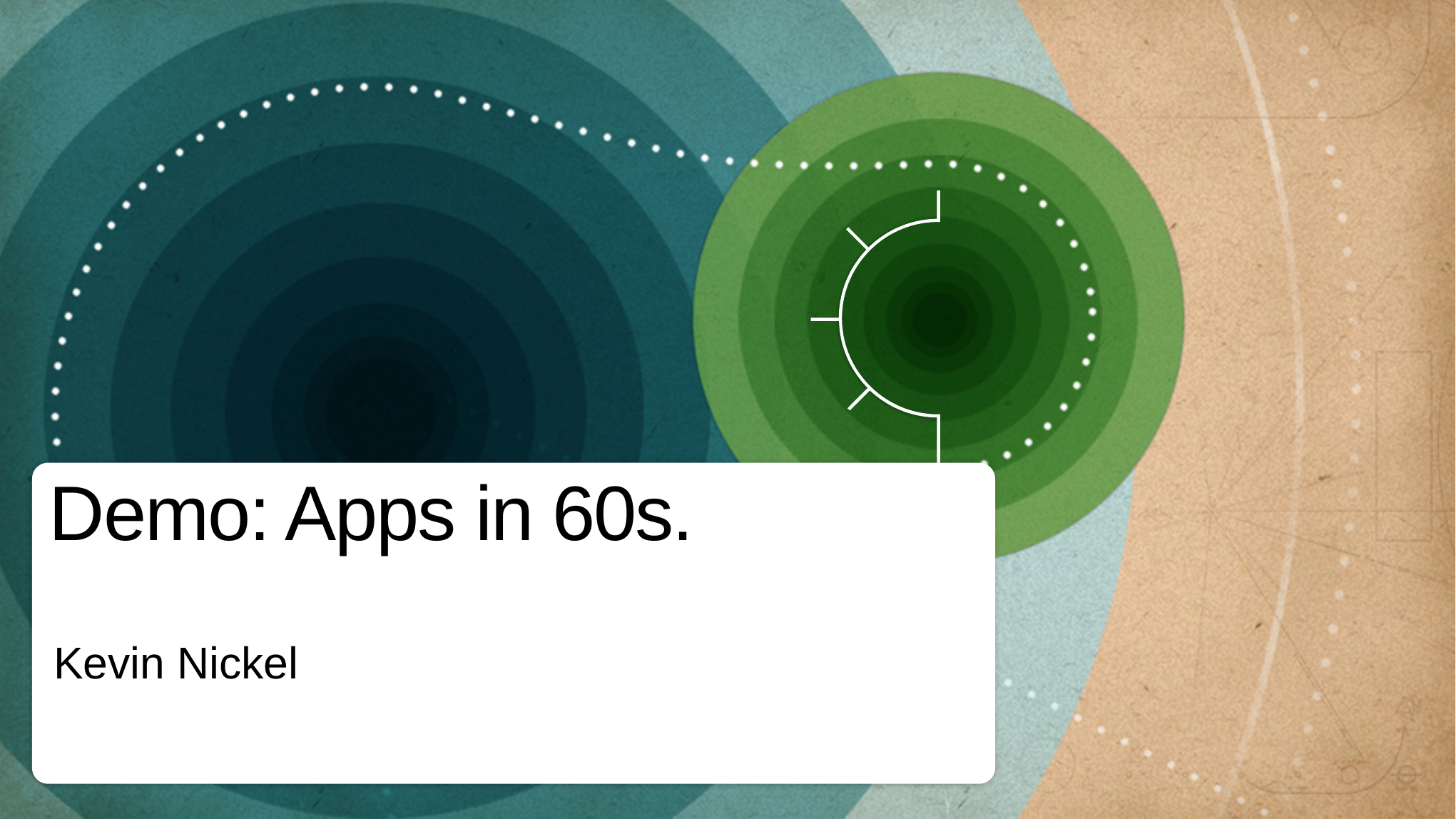

# Demo: Apps in 60s.
Kevin Nickel